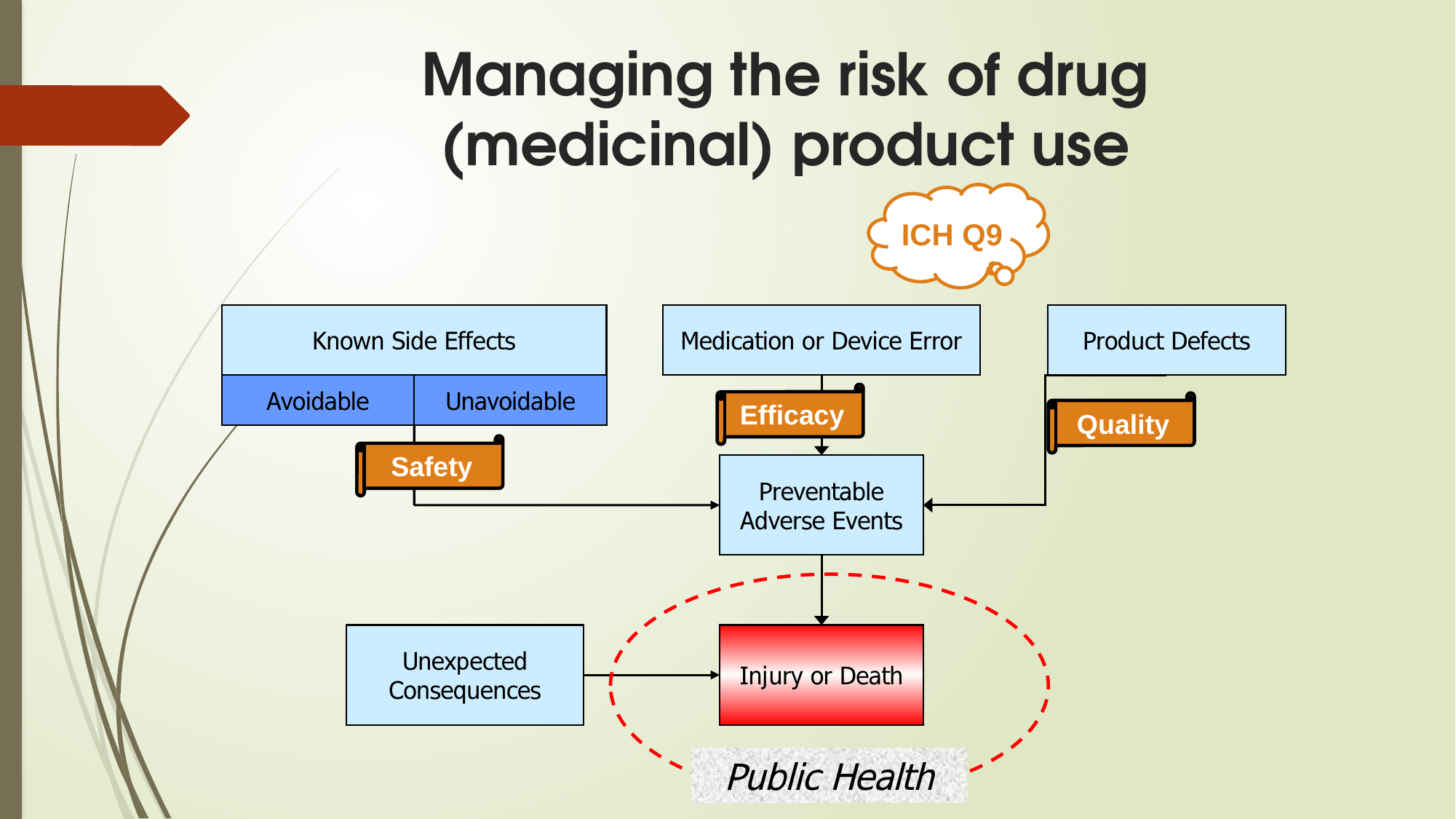

# Managing the risk of drug (medicinal) product use

ICH Q9
Known Side Effects
Medication or Device Error
Product Defects
Avoidable
Unavoidable

Preventable Adverse Events

Unexpected Consequences
Injury or Death
Efficacy
Quality
Safety

Public Health